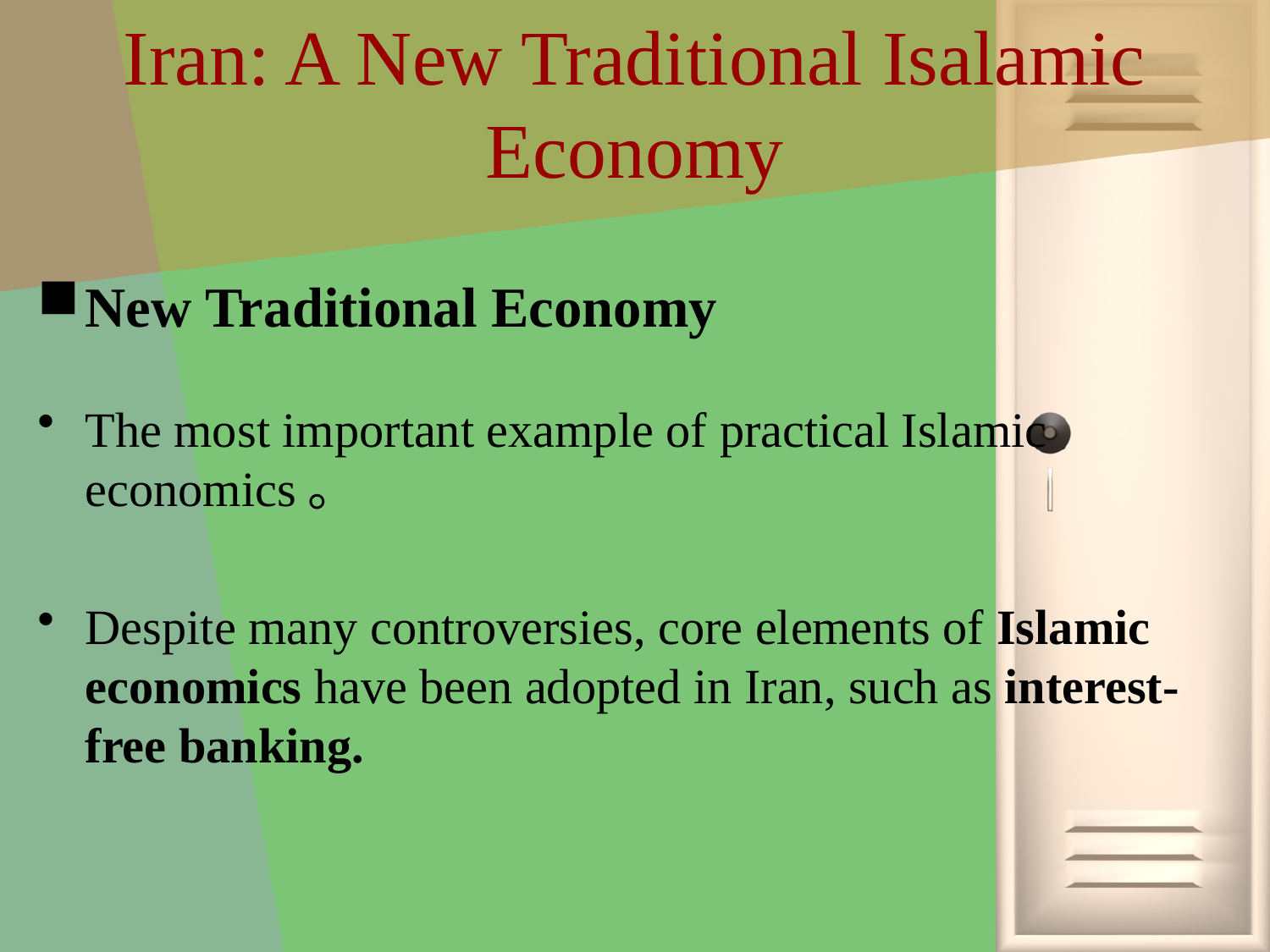

# Iran: A New Traditional Isalamic Economy
New Traditional Economy

The most important example of practical Islamic economics。

Despite many controversies, core elements of Islamic economics have been adopted in Iran, such as interest-free banking.